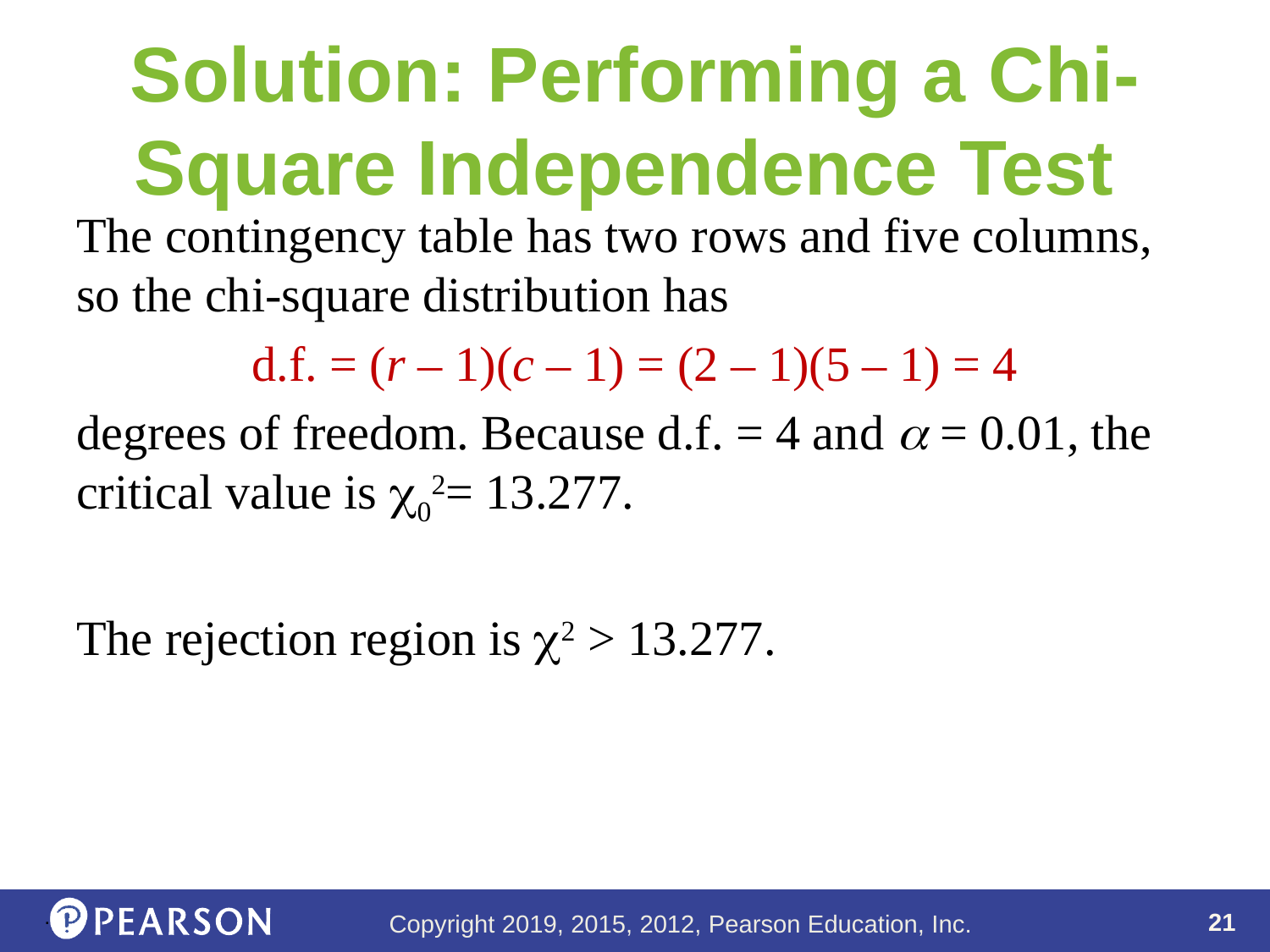

# Solution: Performing a Chi-Square Independence Test
The contingency table has two rows and five columns, so the chi-square distribution has
d.f. = (r – 1)(c – 1) = (2 – 1)(5 – 1) = 4
degrees of freedom. Because d.f. = 4 and α = 0.01, the critical value is χ02= 13.277.

The rejection region is χ2 > 13.277.
.